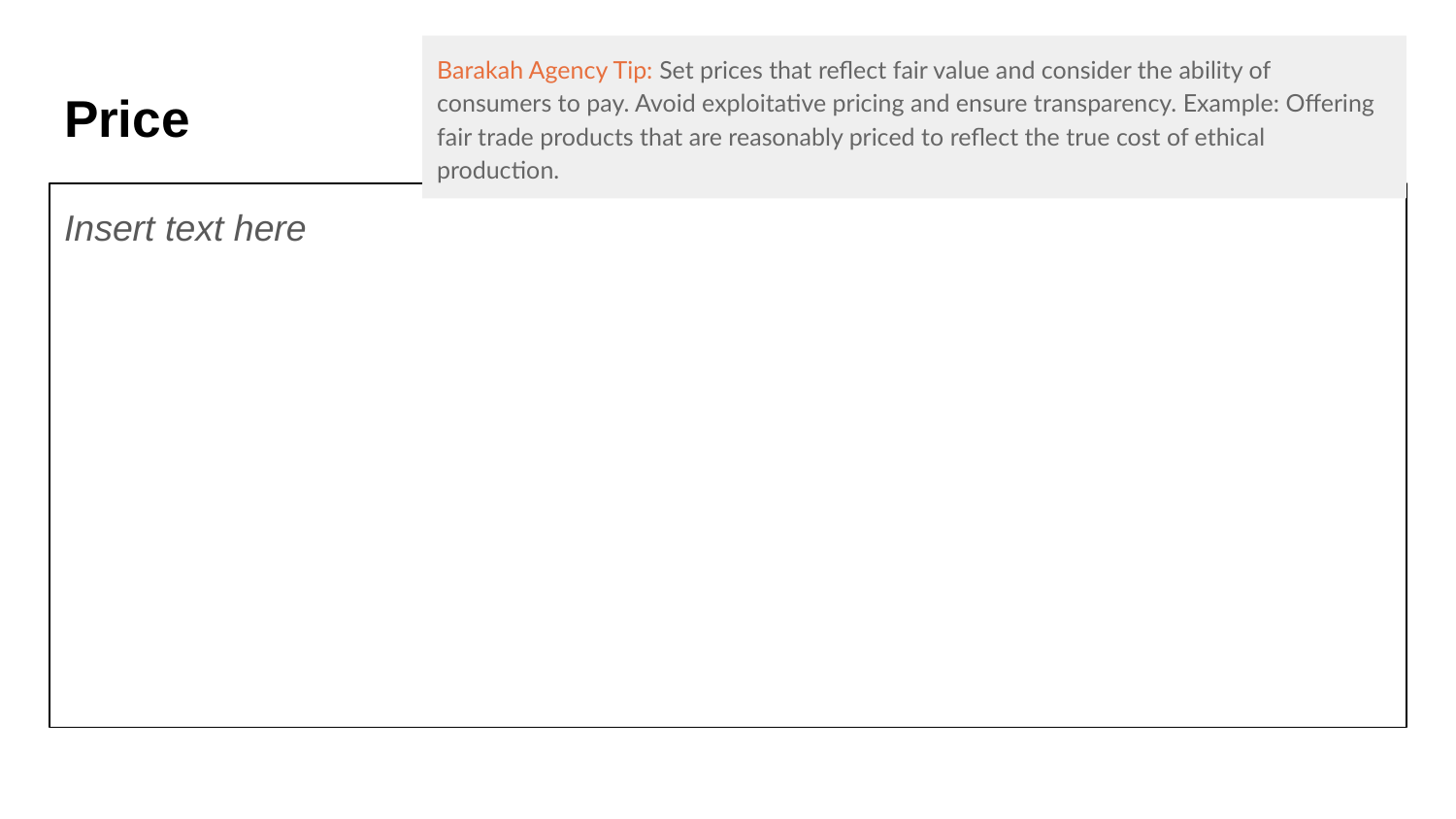

Barakah Agency Tip: Set prices that reflect fair value and consider the ability of consumers to pay. Avoid exploitative pricing and ensure transparency. Example: Offering fair trade products that are reasonably priced to reflect the true cost of ethical production.
# Price
Insert text here